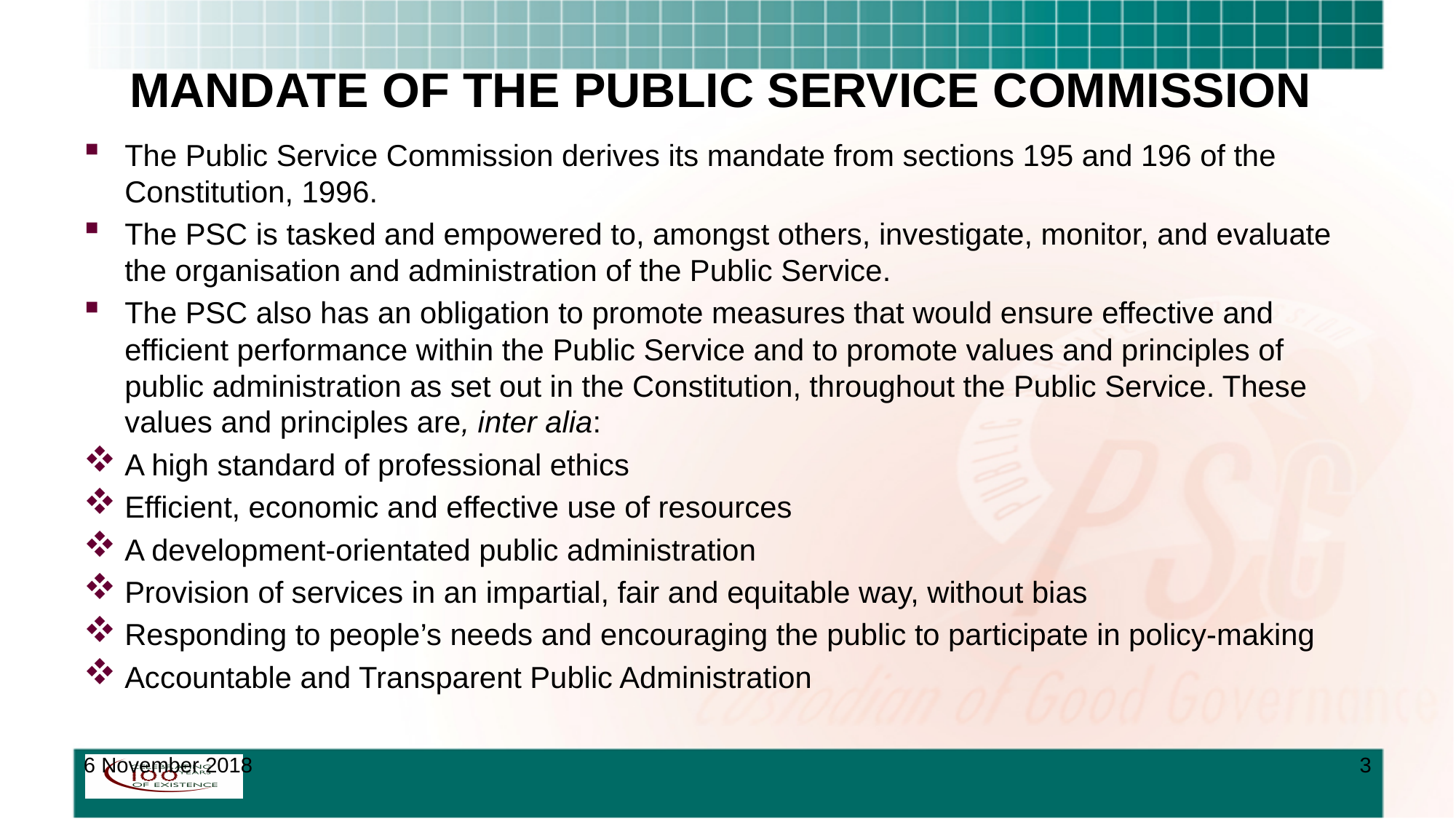

# MANDATE OF THE PUBLIC SERVICE COMMISSION
The Public Service Commission derives its mandate from sections 195 and 196 of the Constitution, 1996.
The PSC is tasked and empowered to, amongst others, investigate, monitor, and evaluate the organisation and administration of the Public Service.
The PSC also has an obligation to promote measures that would ensure effective and efficient performance within the Public Service and to promote values and principles of public administration as set out in the Constitution, throughout the Public Service. These values and principles are, inter alia:
A high standard of professional ethics
Efficient, economic and effective use of resources
A development-orientated public administration
Provision of services in an impartial, fair and equitable way, without bias
Responding to people’s needs and encouraging the public to participate in policy-making
Accountable and Transparent Public Administration

6 November 2018
3